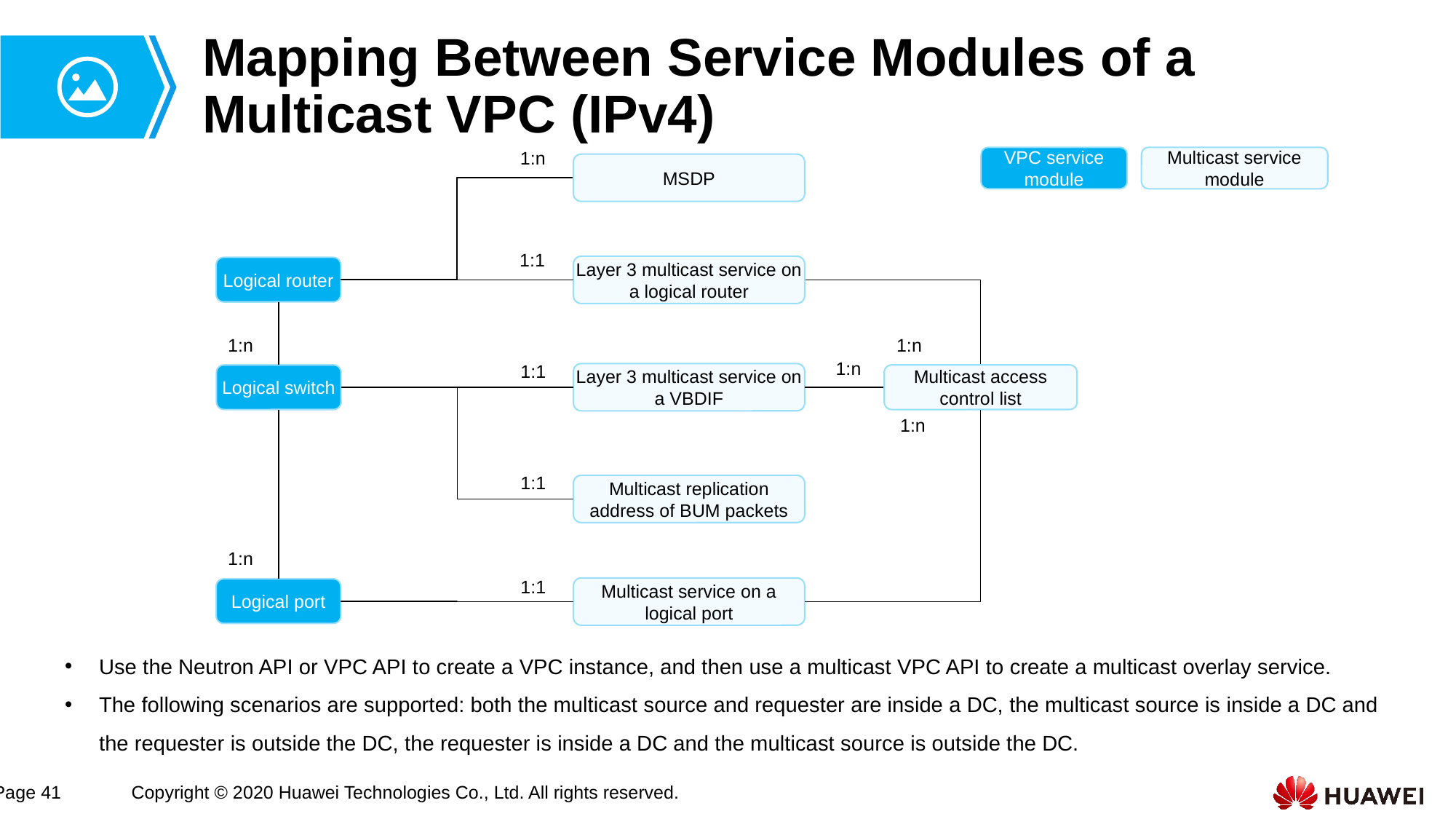

# Mapping Between Service Modules of a Multicast VPC (IPv4)
1:n
VPC service module
Multicast service module
MSDP
1:1
Layer 3 multicast service on a logical router
Logical router
1:n
1:n
1:n
1:1
Layer 3 multicast service on a VBDIF
Multicast access
control list
Logical switch
1:n
1:1
Multicast replication address of BUM packets
1:n
1:1
Multicast service on a logical port
Logical port
Use the Neutron API or VPC API to create a VPC instance, and then use a multicast VPC API to create a multicast overlay service.
The following scenarios are supported: both the multicast source and requester are inside a DC, the multicast source is inside a DC and the requester is outside the DC, the requester is inside a DC and the multicast source is outside the DC.